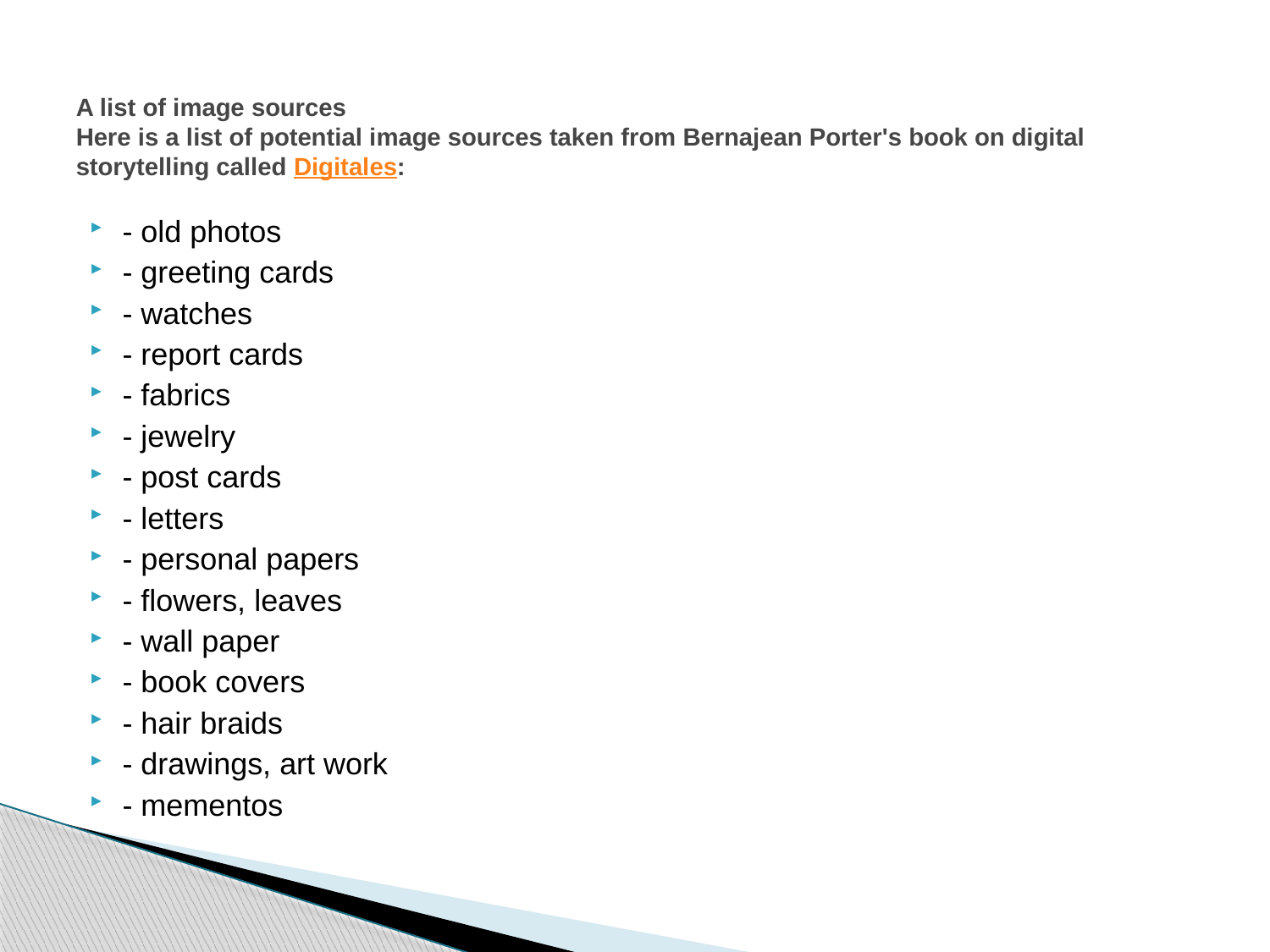

# A list of image sources Here is a list of potential image sources taken from Bernajean Porter's book on digital storytelling called Digitales:
- old photos
- greeting cards
- watches
- report cards
- fabrics
- jewelry
- post cards
- letters
- personal papers
- flowers, leaves
- wall paper
- book covers
- hair braids
- drawings, art work
- mementos